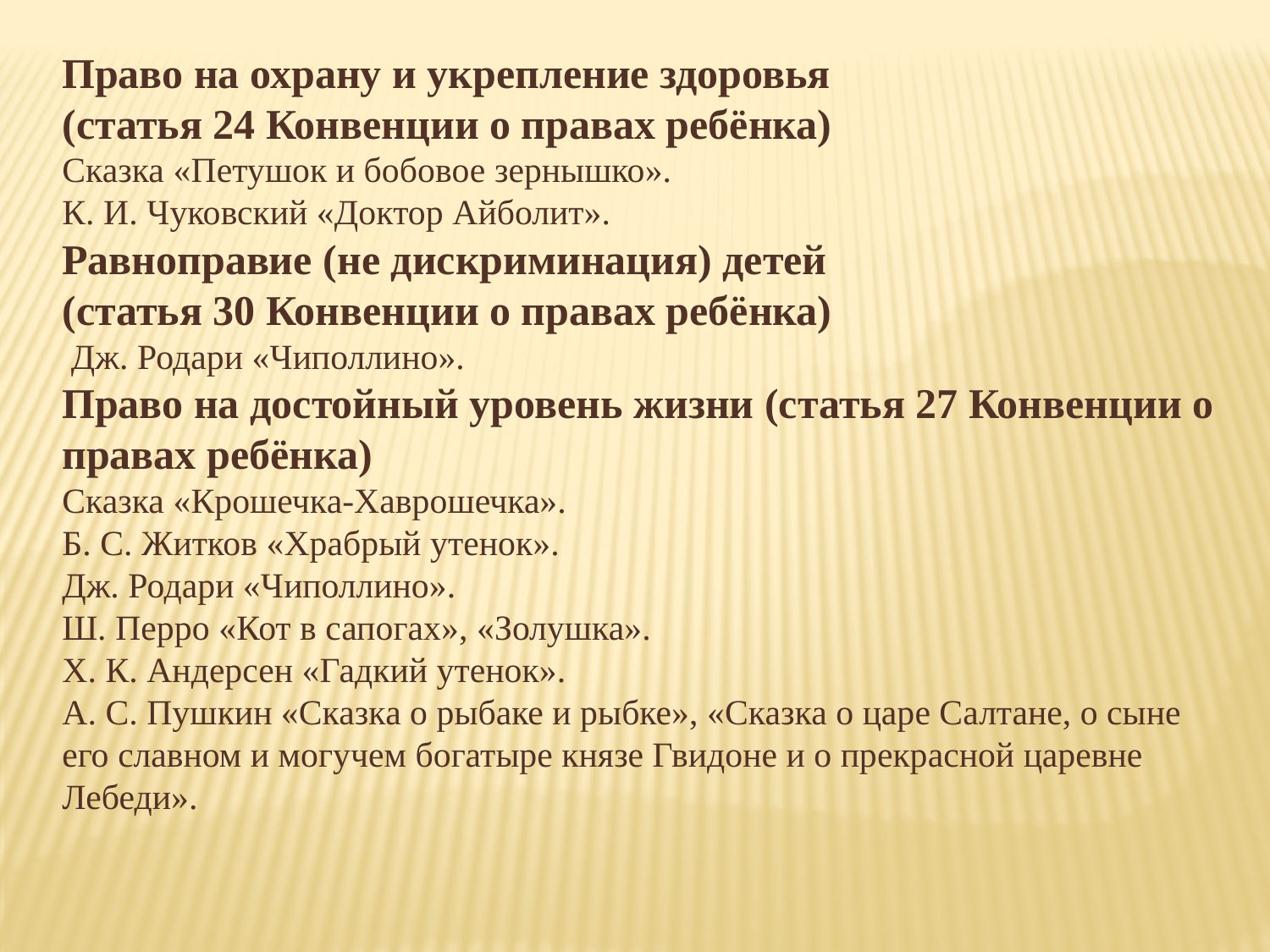

Право на охрану и укрепление здоровья
(статья 24 Конвенции о правах ребёнка)
Сказка «Петушок и бобовое зернышко».
К. И. Чуковский «Доктор Айболит».
Равноправие (не дискриминация) детей
(статья 30 Конвенции о правах ребёнка)
 Дж. Родари «Чиполлино».
Право на достойный уровень жизни (статья 27 Конвенции о правах ребёнка)
Сказка «Крошечка-Хаврошечка».
Б. С. Житков «Храбрый утенок».
Дж. Родари «Чиполлино».
Ш. Перро «Кот в сапогах», «Золушка».
X. К. Андерсен «Гадкий утенок».
А. С. Пушкин «Сказка о рыбаке и рыбке», «Сказка о царе Салтане, о сыне его славном и могучем богатыре князе Гвидоне и о прекрасной царевне Лебеди».